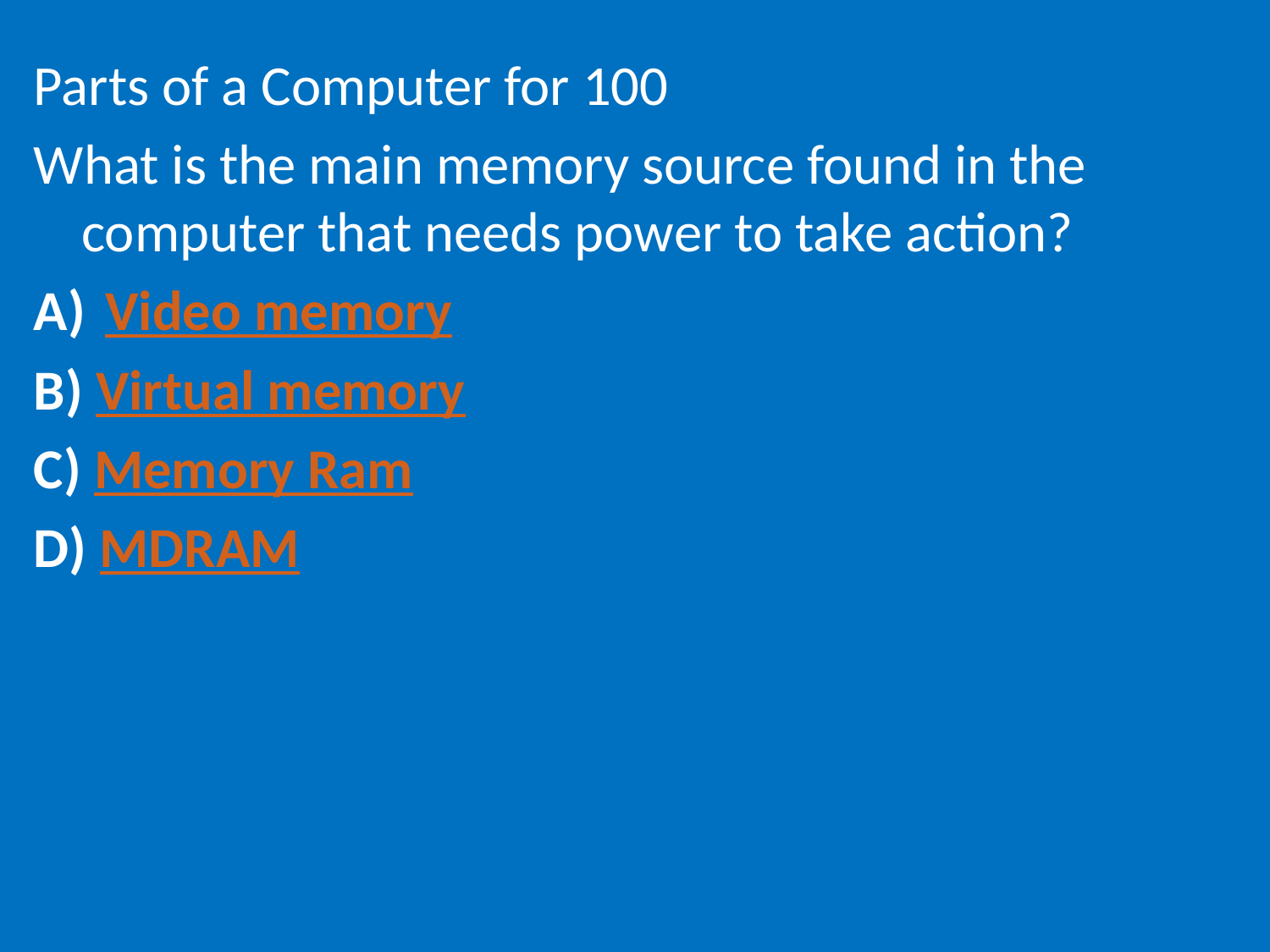

Parts of a Computer for 100
What is the main memory source found in the computer that needs power to take action?
Video memory
B) Virtual memory
C) Memory Ram
D) MDRAM